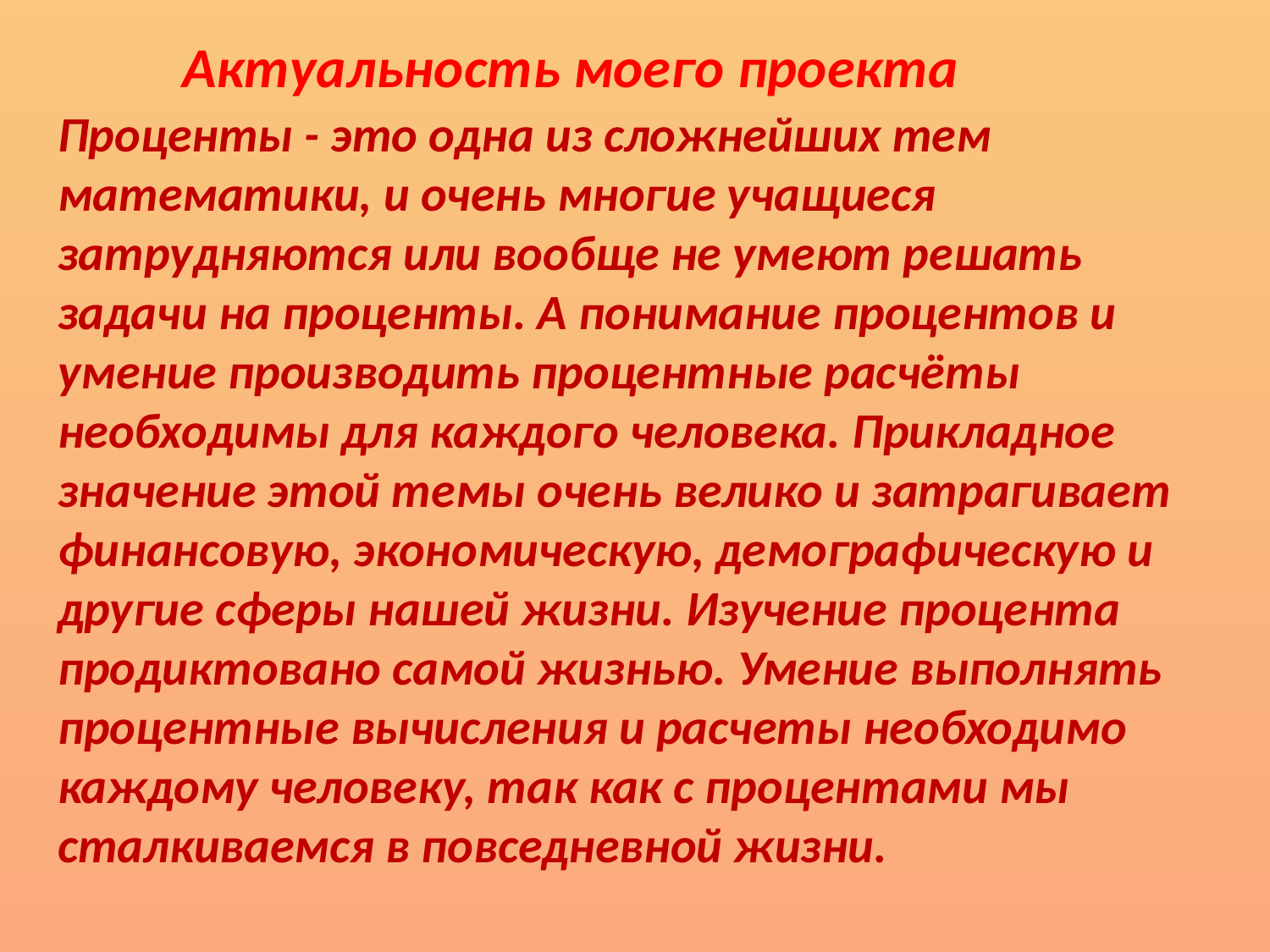

# Актуальность моего проекта
Проценты - это одна из сложнейших тем математики, и очень многие учащиеся затрудняются или вообще не умеют решать задачи на проценты. А понимание процентов и умение производить процентные расчёты необходимы для каждого человека. Прикладное значение этой темы очень велико и затрагивает финансовую, экономическую, демографическую и другие сферы нашей жизни. Изучение процента продиктовано самой жизнью. Умение выполнять процентные вычисления и расчеты необходимо каждому человеку, так как с процентами мы сталкиваемся в повседневной жизни.